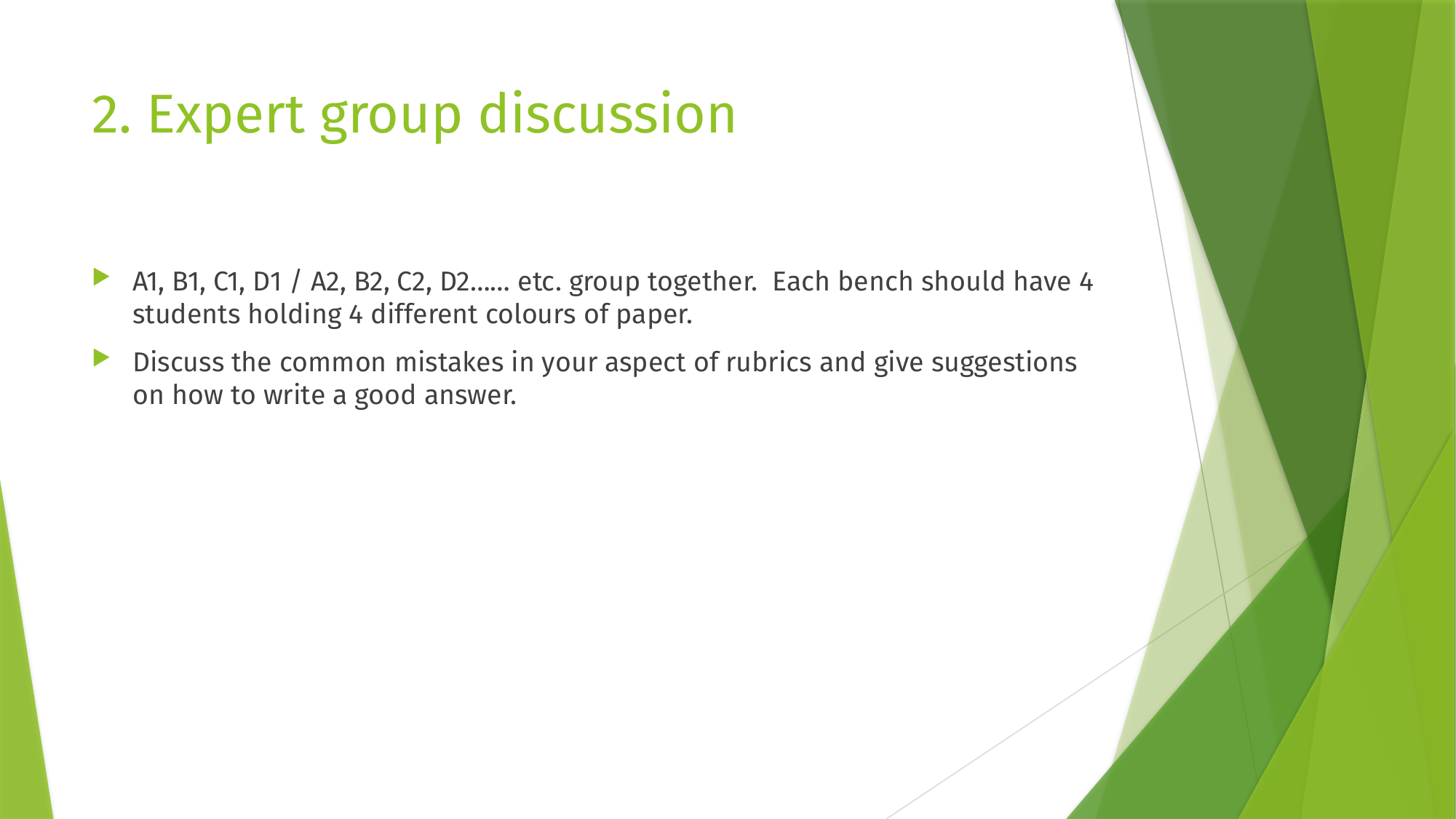

# 2. Expert group discussion
A1, B1, C1, D1 / A2, B2, C2, D2…… etc. group together.  Each bench should have 4 students holding 4 different colours of paper.
Discuss the common mistakes in your aspect of rubrics and give suggestions on how to write a good answer.